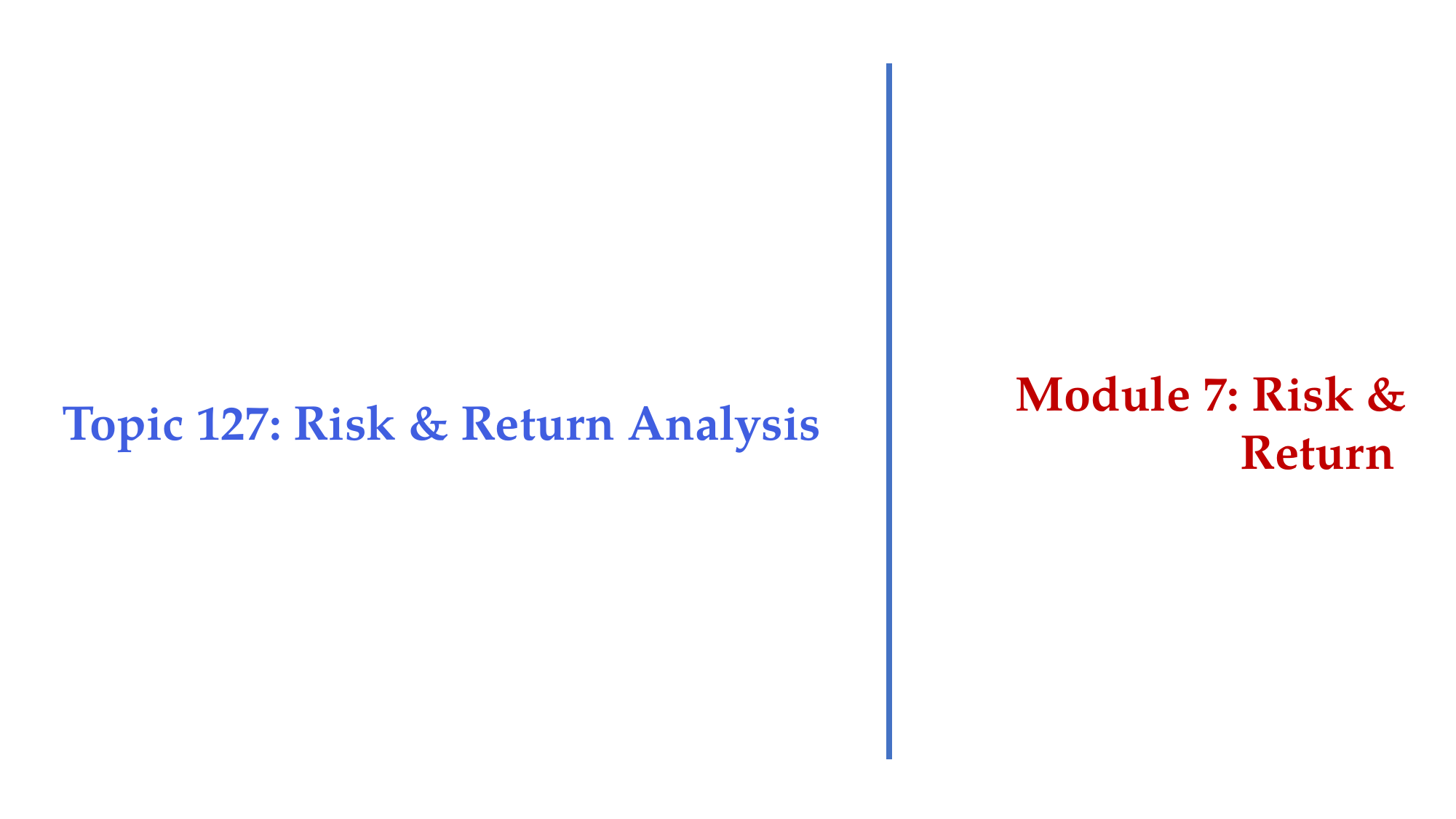

Topic 127: Risk & Return Analysis
Module 7: Risk & Return